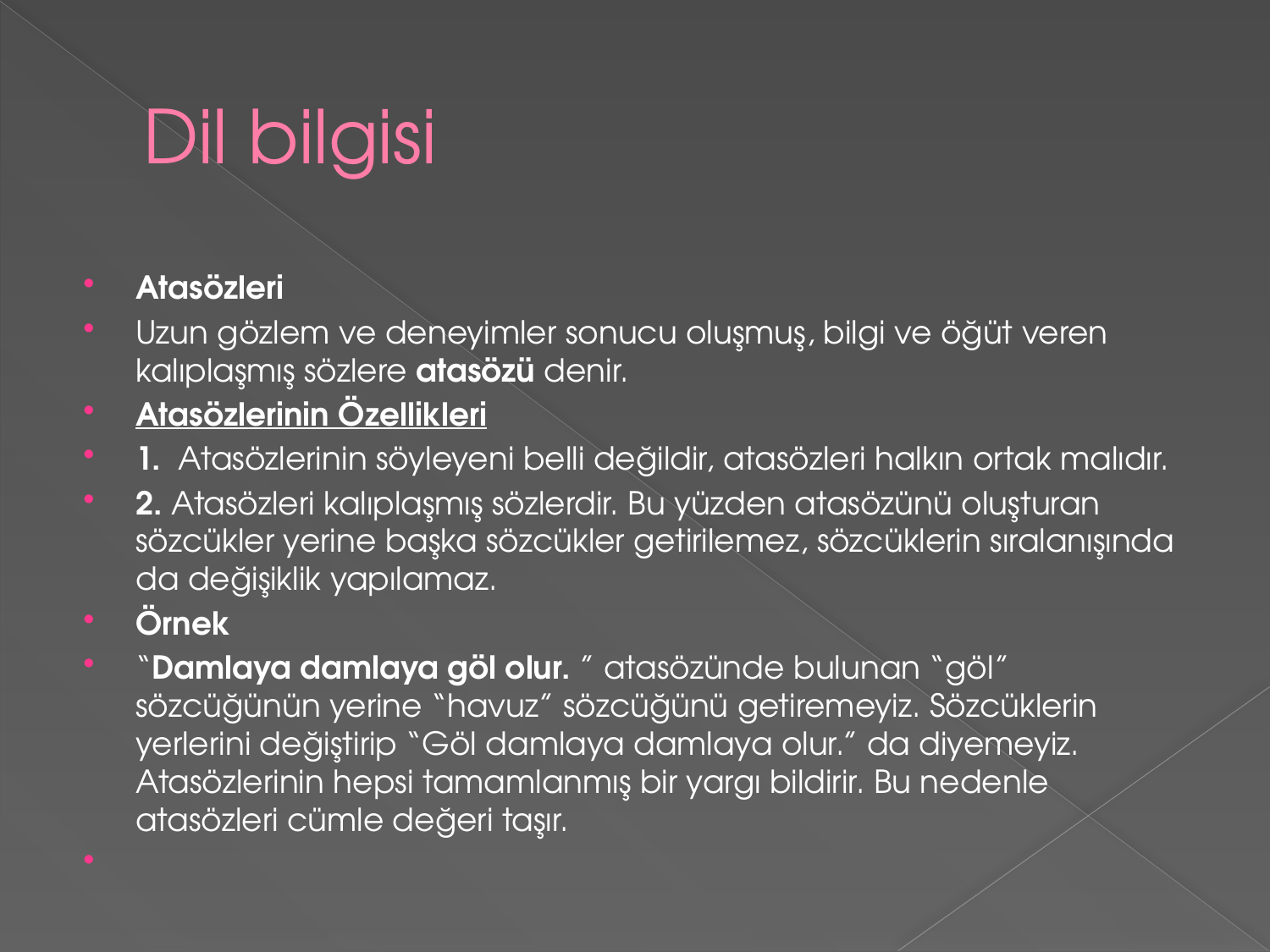

# Dil bilgisi
Atasözleri
Uzun gözlem ve deneyimler sonucu oluşmuş, bilgi ve öğüt veren kalıplaşmış sözlere atasözü denir.
Atasözlerinin Özellikleri
1.  Atasözlerinin söyleyeni belli değildir, atasözleri halkın ortak malıdır.
2. Atasözleri kalıplaşmış sözlerdir. Bu yüzden atasözünü oluşturan sözcükler yerine başka sözcükler getirilemez, sözcüklerin sıralanışında da değişiklik yapılamaz.
Örnek
“Damlaya damlaya göl olur. ” atasözünde bulunan “göl” sözcüğünün yerine “havuz” sözcüğünü getiremeyiz. Sözcüklerin yerlerini değiştirip “Göl damlaya damlaya olur.” da diyemeyiz. Atasözlerinin hepsi tamamlanmış bir yargı bildirir. Bu nedenle atasözleri cümle değeri taşır.